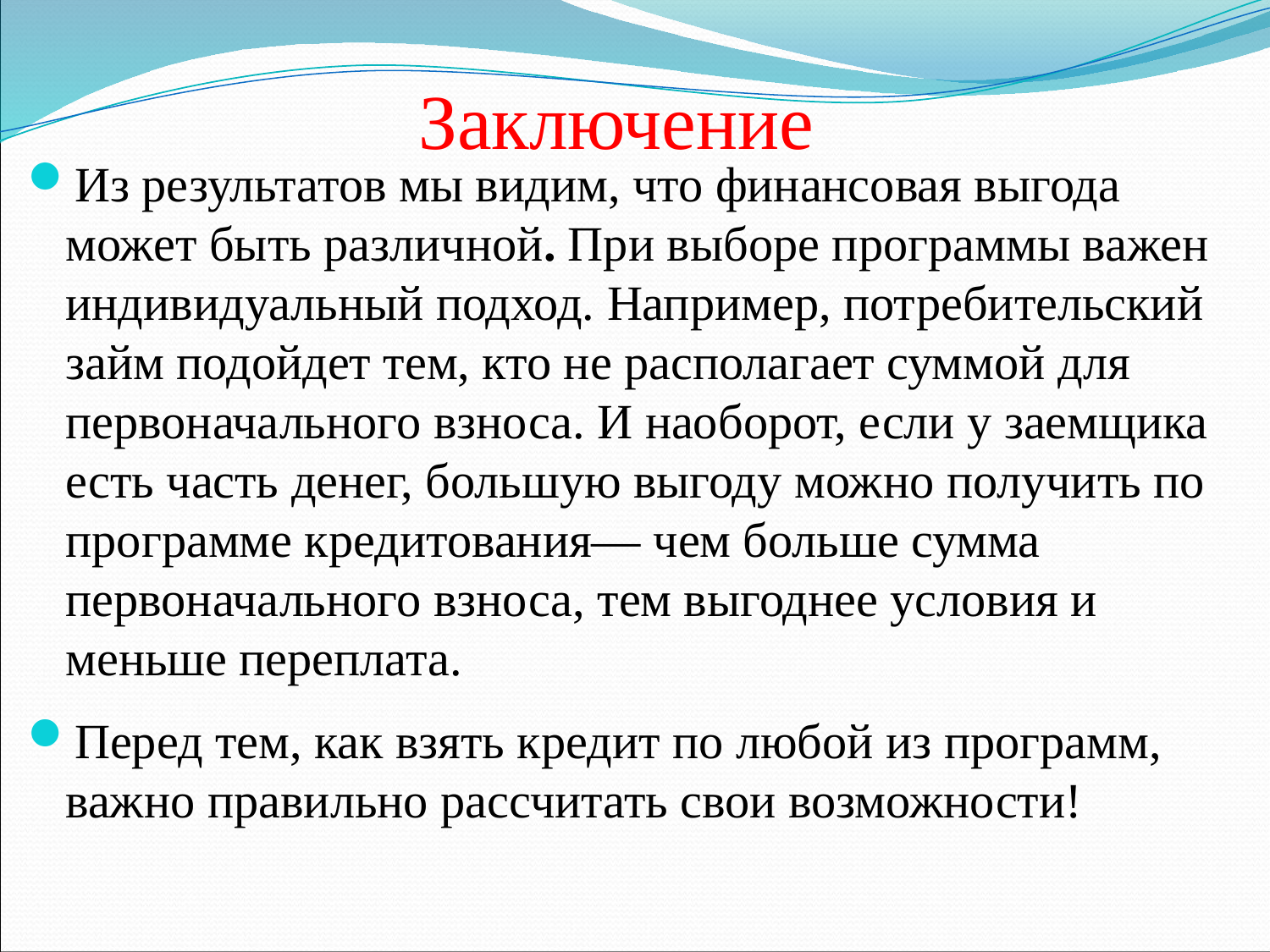

# Заключение
Из результатов мы видим, что финансовая выгода может быть различной. При выборе программы важен индивидуальный подход. Например, потребительский займ подойдет тем, кто не располагает суммой для первоначального взноса. И наоборот, если у заемщика есть часть денег, большую выгоду можно получить по программе кредитования— чем больше сумма первоначального взноса, тем выгоднее условия и меньше переплата.
Перед тем, как взять кредит по любой из программ, важно правильно рассчитать свои возможности!